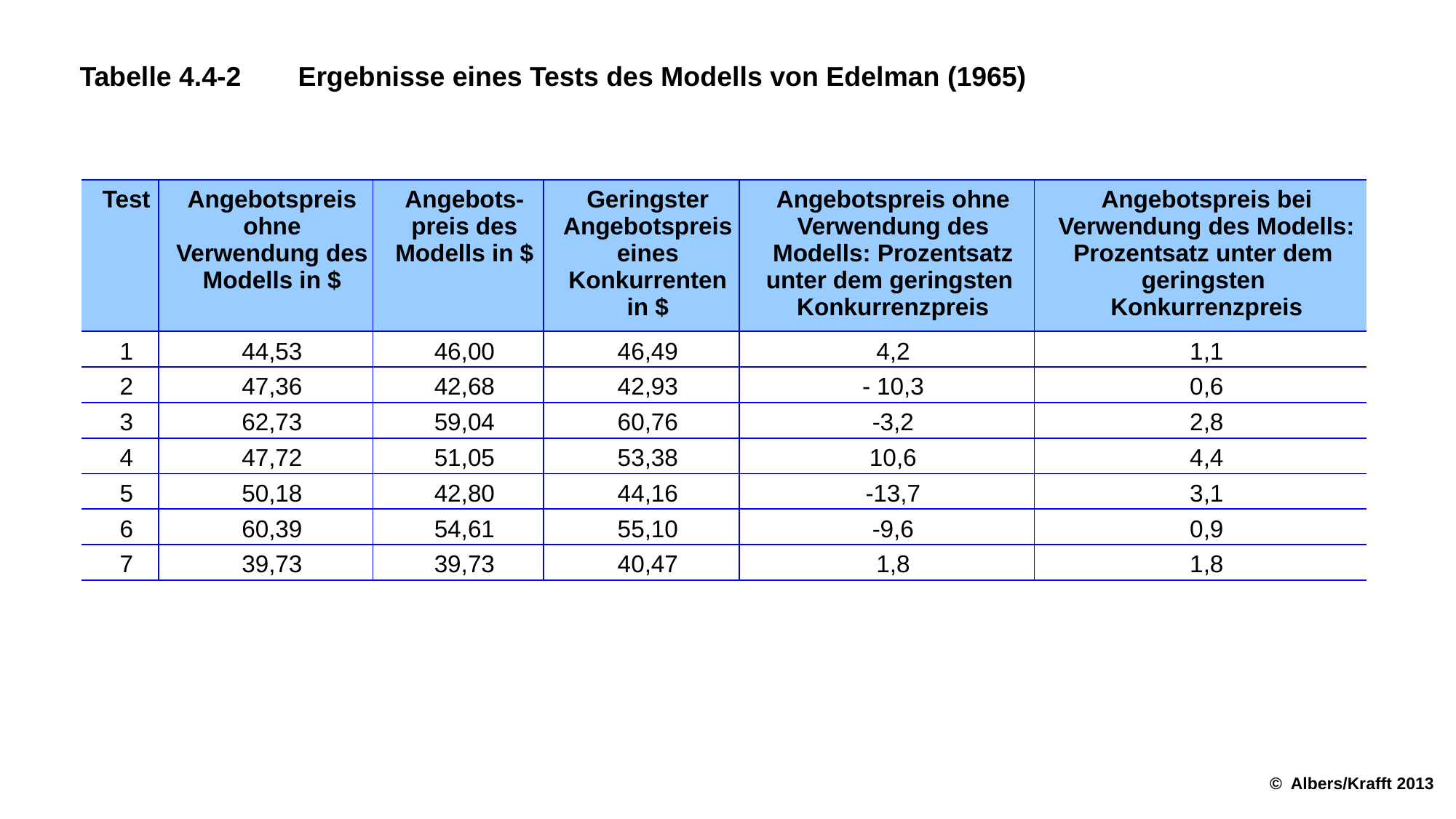

Tabelle 4.4-2	Ergebnisse eines Tests des Modells von Edelman (1965)
| Test | Angebots­preis ohne Verwendung des Modells in $ | Angebots-preis des Modells in $ | Geringster Angebotspreis eines Konkurrenten in $ | Angebots­preis ohne Verwendung des Modells: Prozentsatz unter dem geringsten Konkurrenzpreis | Angebots­preis bei Verwendung des Modells: Prozentsatz unter dem geringsten Konkurrenzpreis |
| --- | --- | --- | --- | --- | --- |
| 1 | 44,53 | 46,00 | 46,49 | 4,2 | 1,1 |
| 2 | 47,36 | 42,68 | 42,93 | - 10,3 | 0,6 |
| 3 | 62,73 | 59,04 | 60,76 | -3,2 | 2,8 |
| 4 | 47,72 | 51,05 | 53,38 | 10,6 | 4,4 |
| 5 | 50,18 | 42,80 | 44,16 | -13,7 | 3,1 |
| 6 | 60,39 | 54,61 | 55,10 | -9,6 | 0,9 |
| 7 | 39,73 | 39,73 | 40,47 | 1,8 | 1,8 |
©  Albers/Krafft 2013